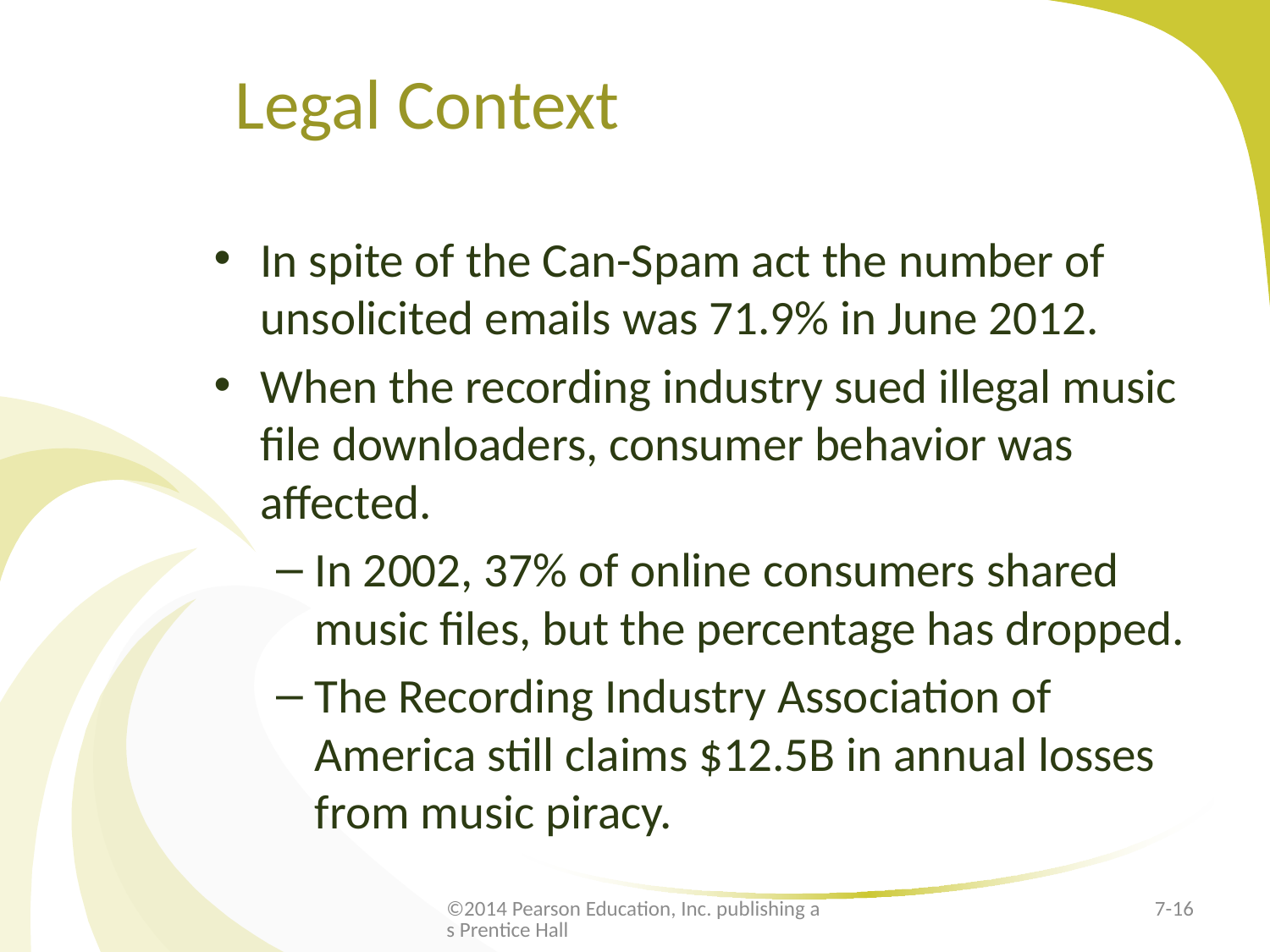

# Legal Context
In spite of the Can-Spam act the number of unsolicited emails was 71.9% in June 2012.
When the recording industry sued illegal music file downloaders, consumer behavior was affected.
In 2002, 37% of online consumers shared music files, but the percentage has dropped.
The Recording Industry Association of America still claims $12.5B in annual losses from music piracy.

©2014 Pearson Education, Inc. publishing as Prentice Hall
7-16